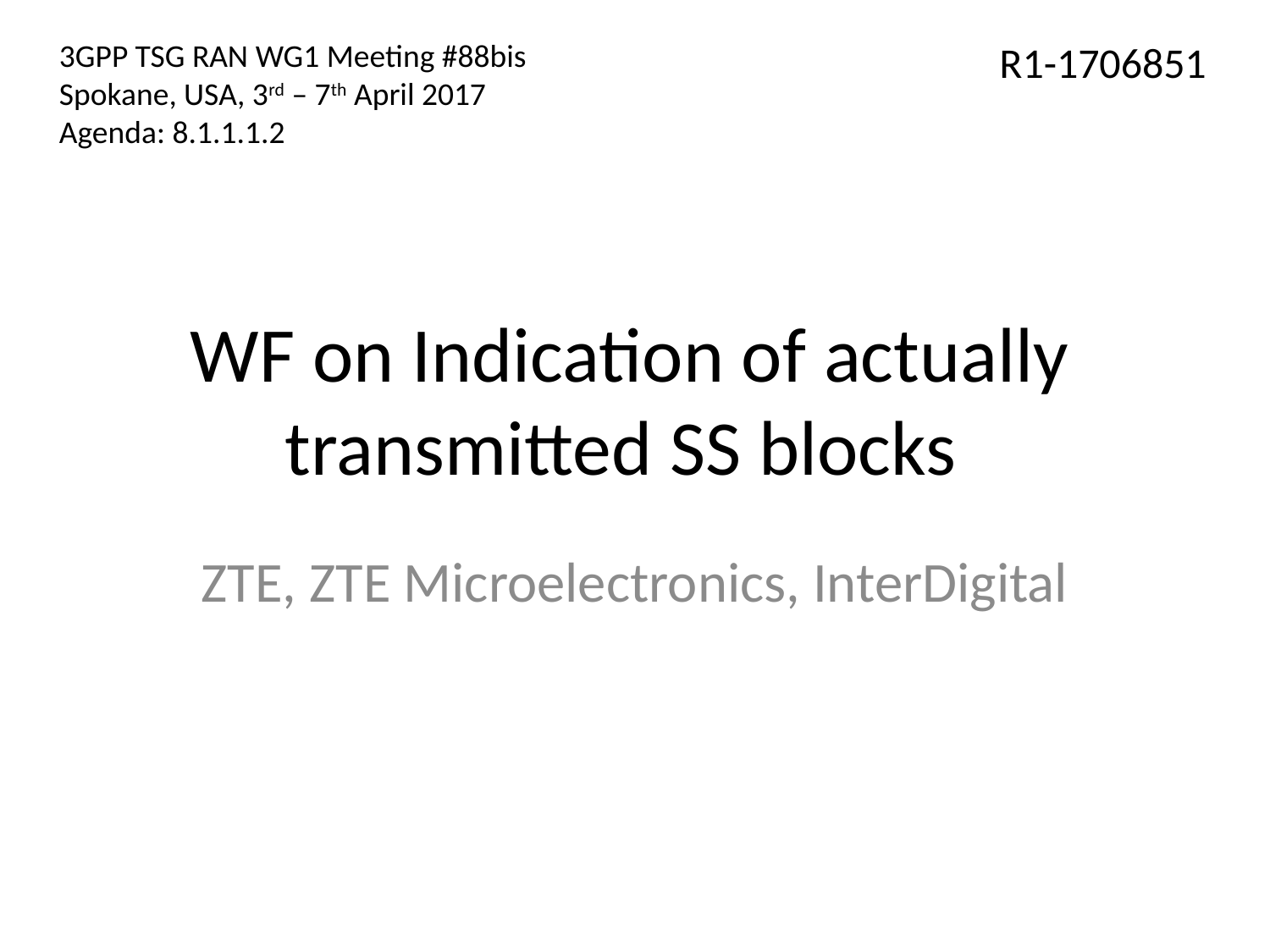

3GPP TSG RAN WG1 Meeting #88bis
Spokane, USA, 3rd – 7th April 2017
Agenda: 8.1.1.1.2
R1-1706851
# WF on Indication of actually transmitted SS blocks
ZTE, ZTE Microelectronics, InterDigital